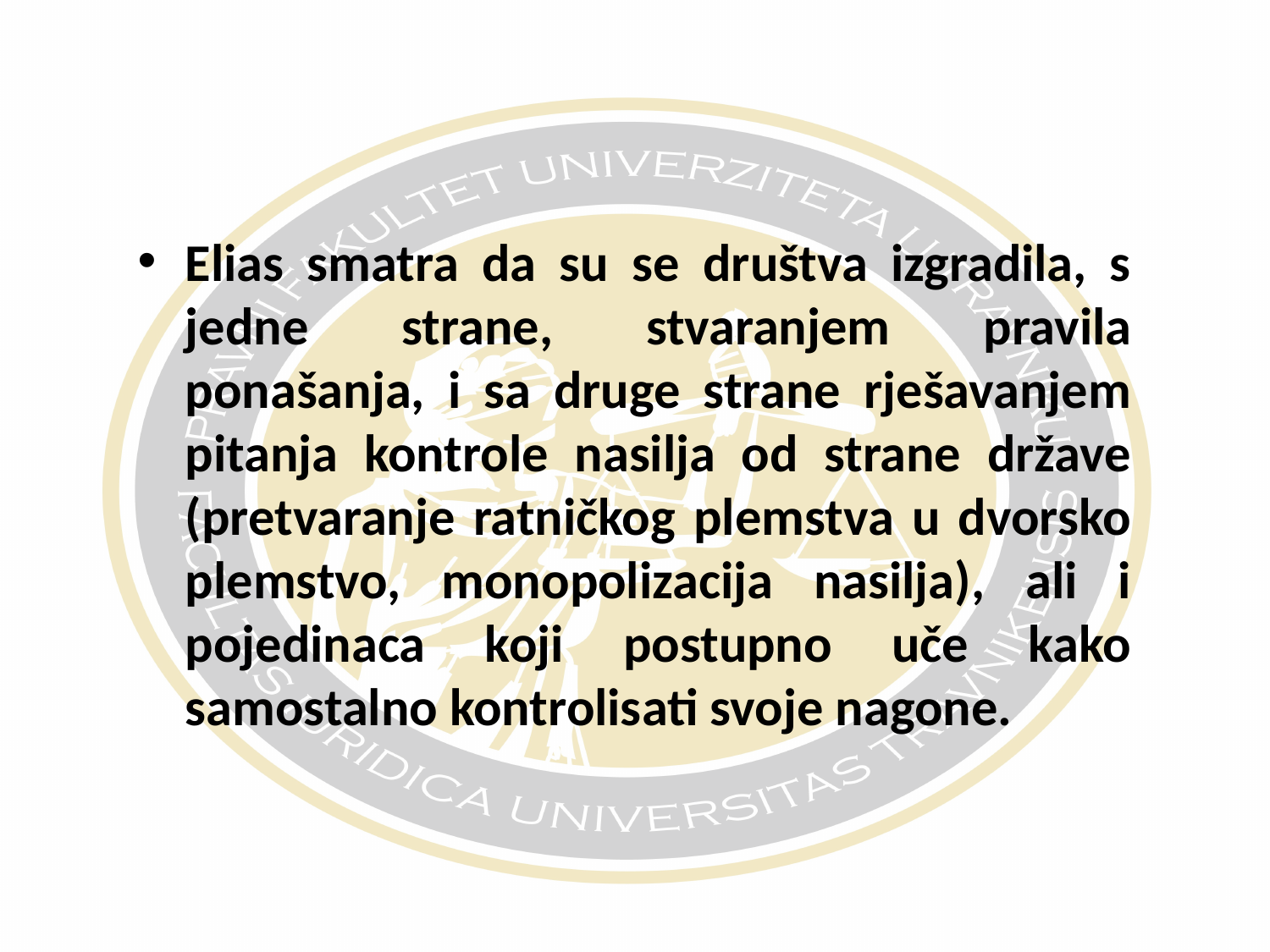

#
Elias smatra da su se društva izgradila, s jedne strane, stvaranjem pravila ponašanja, i sa druge strane rješavanjem pitanja kontrole nasilja od strane države (pretvaranje ratničkog plemstva u dvorsko plemstvo, monopolizacija nasilja), ali i pojedinaca koji postupno uče kako samostalno kontrolisati svoje nagone.